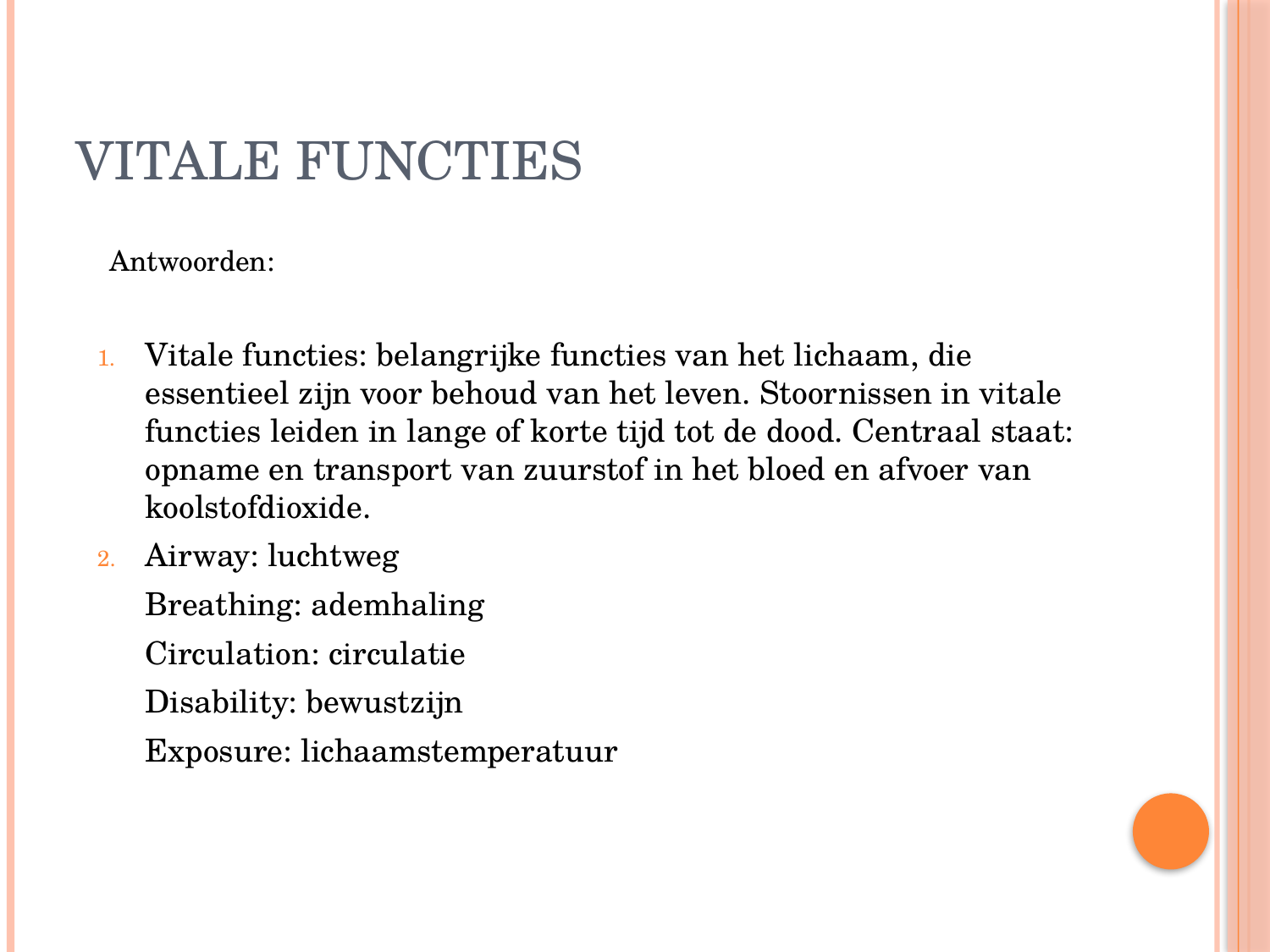

# Vitale functies
 Antwoorden:

Vitale functies: belangrijke functies van het lichaam, die essentieel zijn voor behoud van het leven. Stoornissen in vitale functies leiden in lange of korte tijd tot de dood. Centraal staat: opname en transport van zuurstof in het bloed en afvoer van koolstofdioxide.
Airway: luchtweg
	Breathing: ademhaling
	Circulation: circulatie
	Disability: bewustzijn
	Exposure: lichaamstemperatuur